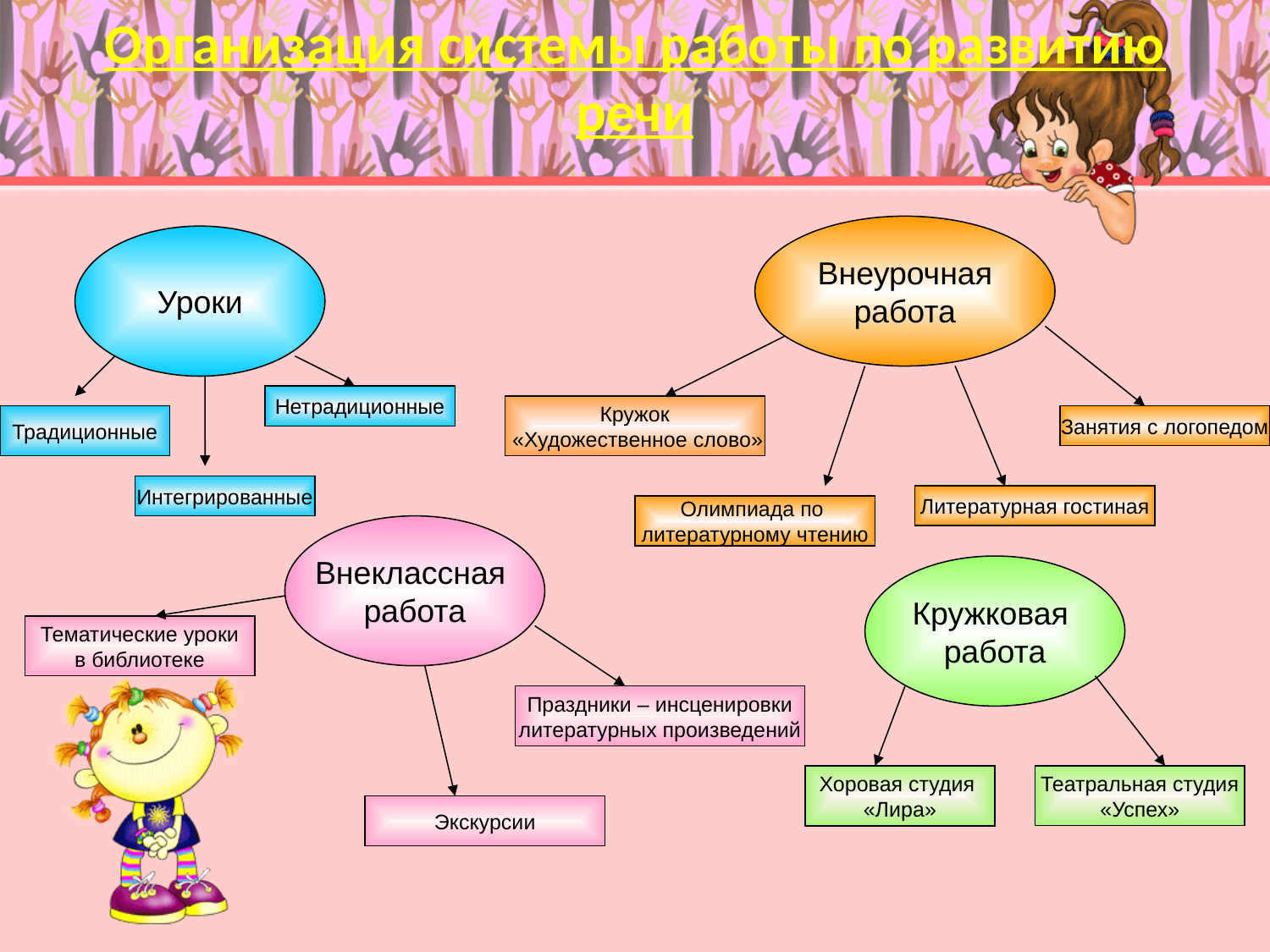

# Организация системы работы по развитию речи
Внеурочная
работа
Уроки

Нетрадиционные
Кружок
 «Художественное слово»
Традиционные
Занятия с логопедом
Интегрированные
Литературная гостиная
Олимпиада по
литературному чтению
Внеклассная
работа
Кружковая
работа

Тематические уроки
в библиотеке

Праздники – инсценировки
литературных произведений

Хоровая студия
«Лира»
Театральная студия
«Успех»
Экскурсии